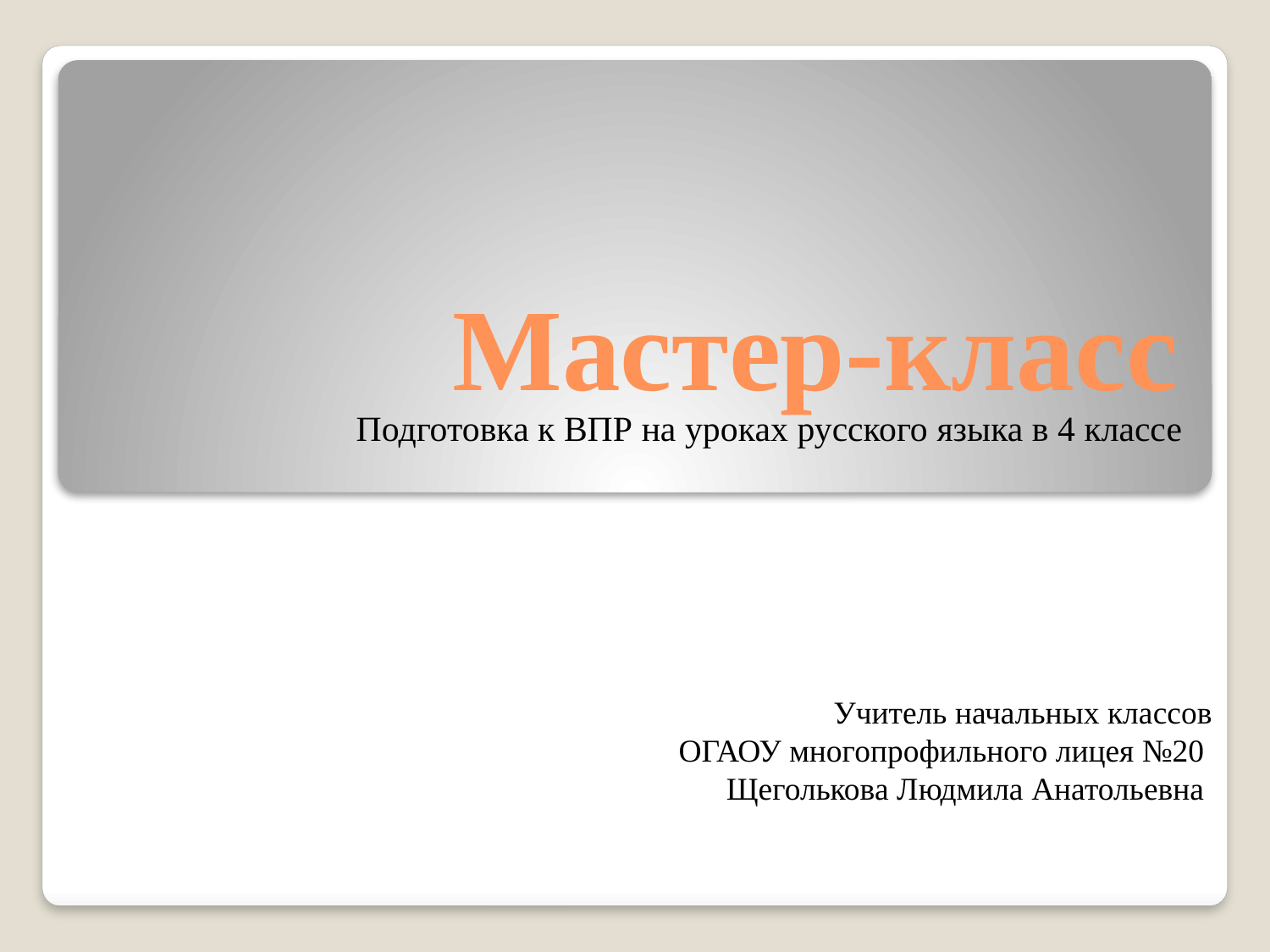

# Мастер-класс
 Подготовка к ВПР на уроках русского языка в 4 классе
Учитель начальных классов
ОГАОУ многопрофильного лицея №20
Щеголькова Людмила Анатольевна